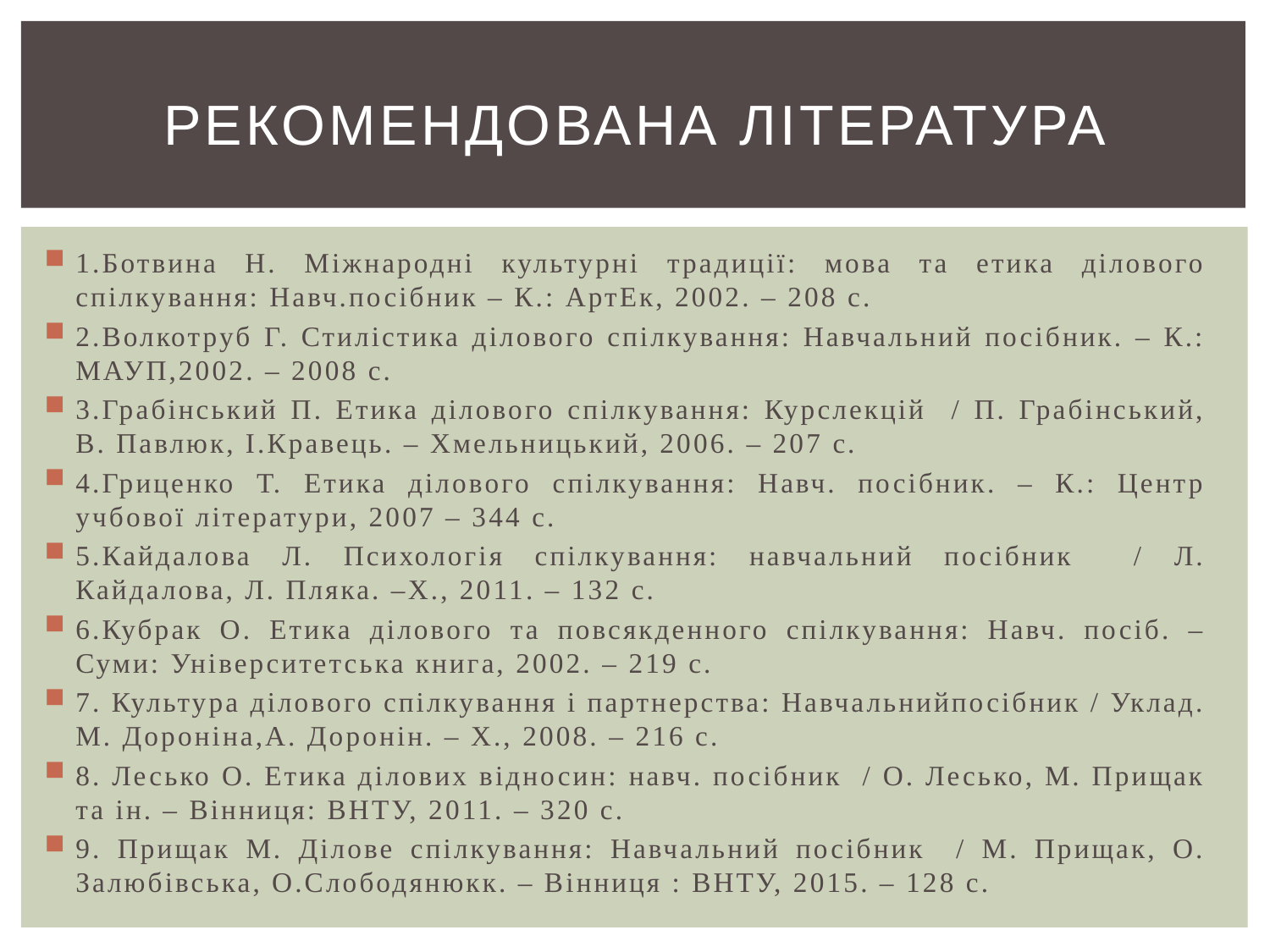

# РЕКОМЕНДОВАНА ЛІТЕРАТУРА
1.Ботвина Н. Міжнародні культурні традиції: мова та етика ділового спілкування: Навч.посібник – К.: АртЕк, 2002. – 208 с.
2.Волкотруб Г. Стилістика ділового спілкування: Навчальний посібник. – К.: МАУП,2002. – 2008 с.
3.Грабінський П. Етика ділового спілкування: Курслекцій  / П. Грабінський, В. Павлюк, І.Кравець. – Хмельницький, 2006. – 207 с.
4.Гриценко Т. Етика ділового спілкування: Навч. посібник. – К.: Центр учбової літератури, 2007 – 344 с.
5.Кайдалова Л. Психологія спілкування: навчальний посібник  / Л. Кайдалова, Л. Пляка. –Х., 2011. – 132 с.
6.Кубрак О. Етика ділового та повсякденного спілкування: Навч. посіб. – Суми: Університетська книга, 2002. – 219 с.
7. Культура ділового спілкування і партнерства: Навчальнийпосібник / Уклад. М. Дороніна,А. Доронін. – Х., 2008. – 216 с.
8. Лесько О. Етика ділових відносин: навч. посібник  / О. Лесько, М. Прищак та ін. – Вінниця: ВНТУ, 2011. – 320 с.
9. Прищак М. Ділове спілкування: Навчальний посібник  / М. Прищак, О. Залюбівська, О.Слободянюкк. – Вінниця : ВНТУ, 2015. – 128 с.